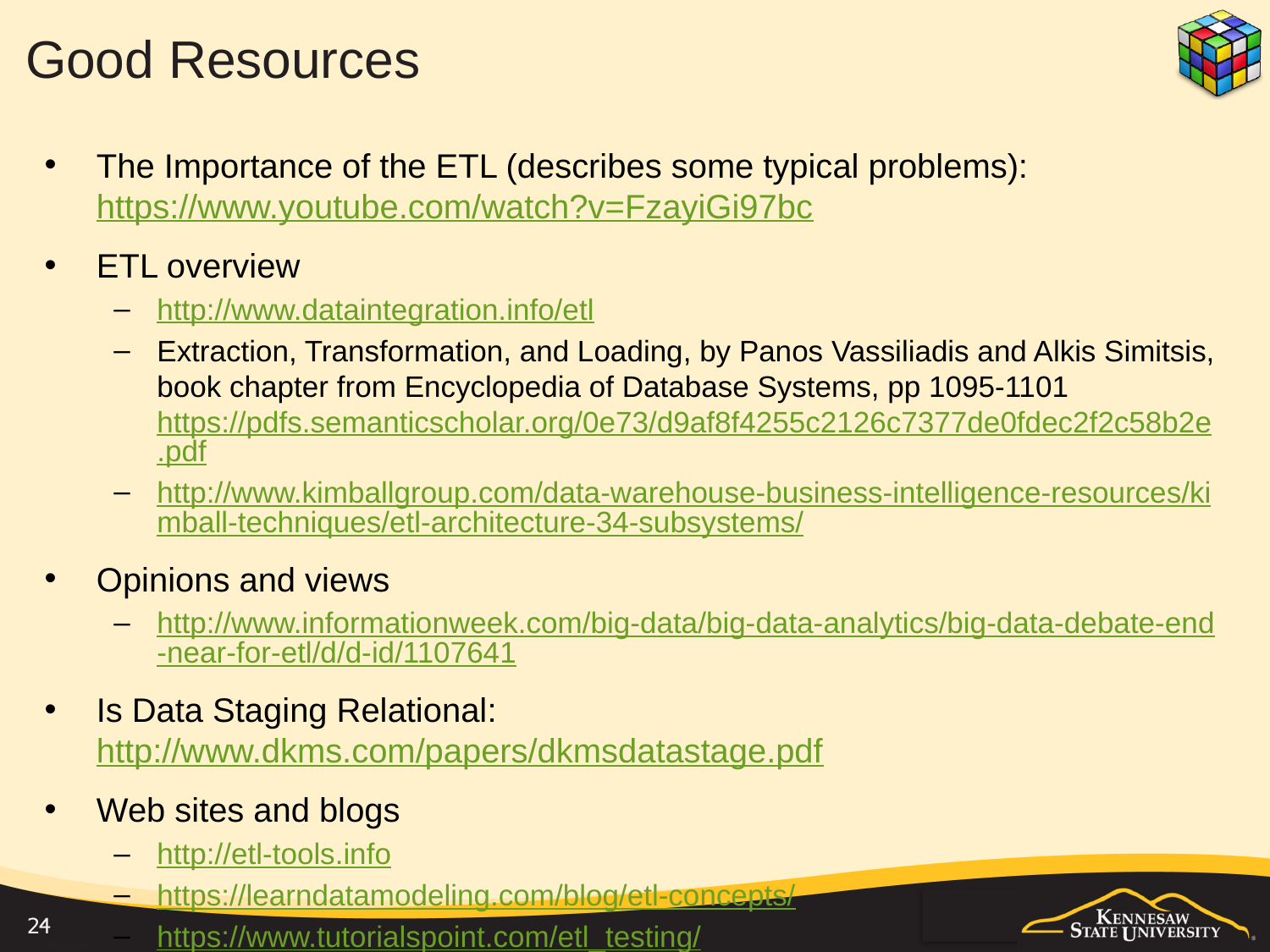

# Good Resources
The Importance of the ETL (describes some typical problems): https://www.youtube.com/watch?v=FzayiGi97bc
ETL overview
http://www.dataintegration.info/etl
Extraction, Transformation, and Loading, by Panos Vassiliadis and Alkis Simitsis, book chapter from Encyclopedia of Database Systems, pp 1095-1101 https://pdfs.semanticscholar.org/0e73/d9af8f4255c2126c7377de0fdec2f2c58b2e.pdf
http://www.kimballgroup.com/data-warehouse-business-intelligence-resources/kimball-techniques/etl-architecture-34-subsystems/
Opinions and views
http://www.informationweek.com/big-data/big-data-analytics/big-data-debate-end-near-for-etl/d/d-id/1107641
Is Data Staging Relational: http://www.dkms.com/papers/dkmsdatastage.pdf
Web sites and blogs
http://etl-tools.info
https://learndatamodeling.com/blog/etl-concepts/
https://www.tutorialspoint.com/etl_testing/

24